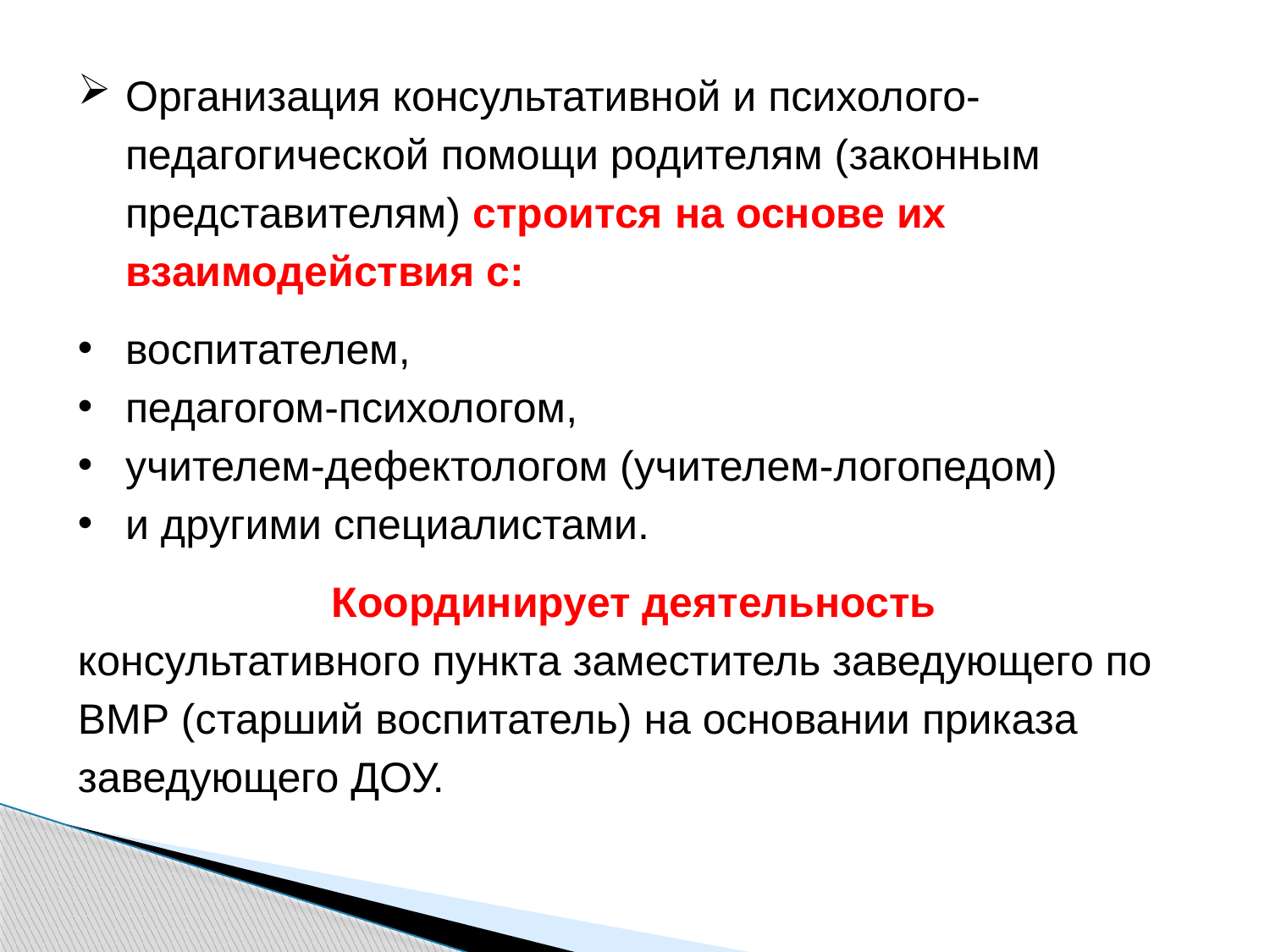

Организация консультативной и психолого-педагогической помощи родителям (законным представителям) строится на основе их взаимодействия с:

воспитателем,
педагогом-психологом,
учителем-дефектологом (учителем-логопедом)
и другими специалистами.

		Координирует деятельность консультативного пункта заместитель заведующего по ВМР (старший воспитатель) на основании приказа заведующего ДОУ.